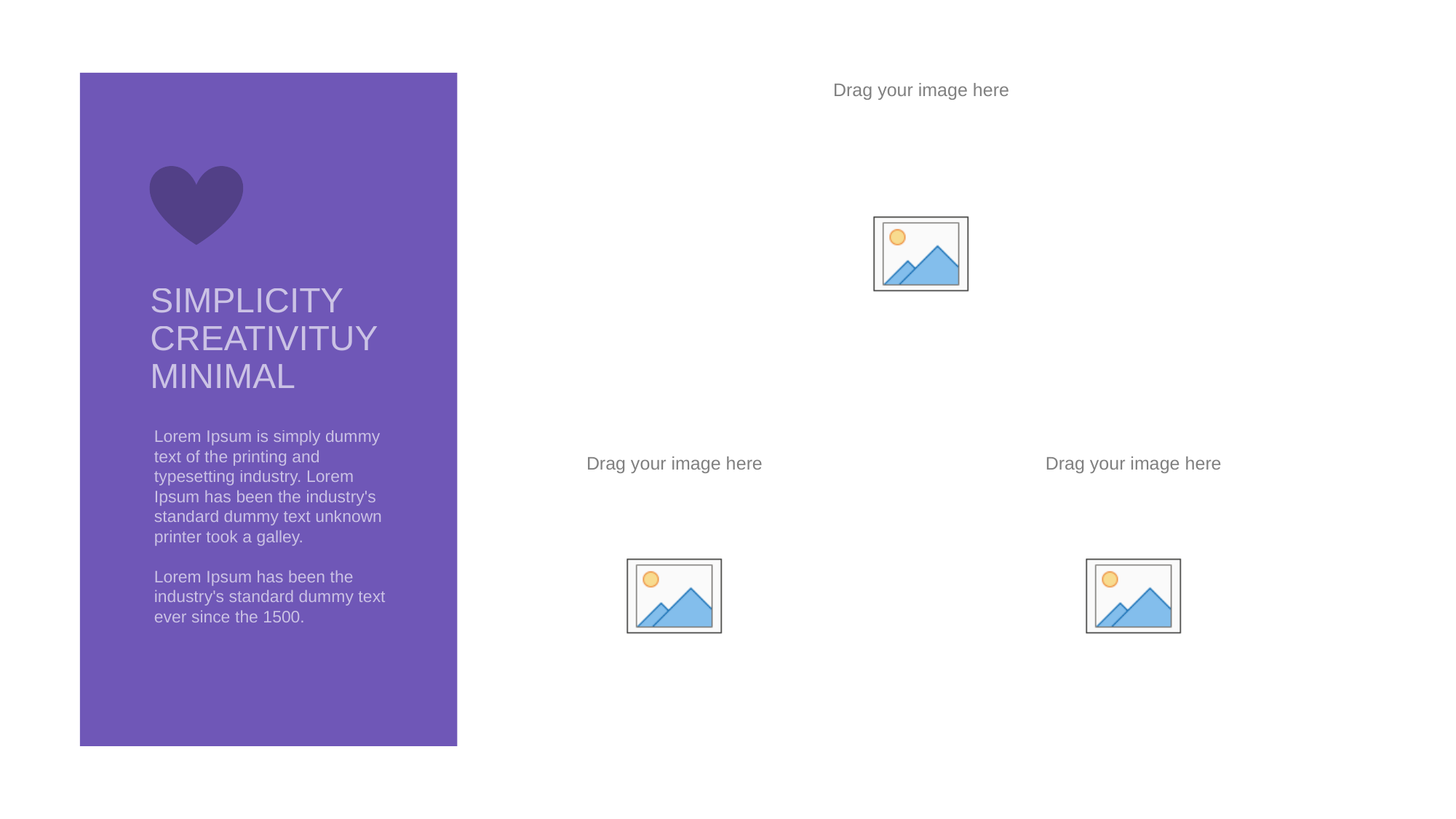

SIMPLICITY
CREATIVITUY
MINIMAL
Lorem Ipsum is simply dummy text of the printing and typesetting industry. Lorem Ipsum has been the industry's standard dummy text unknown printer took a galley.

Lorem Ipsum has been the industry's standard dummy text ever since the 1500.